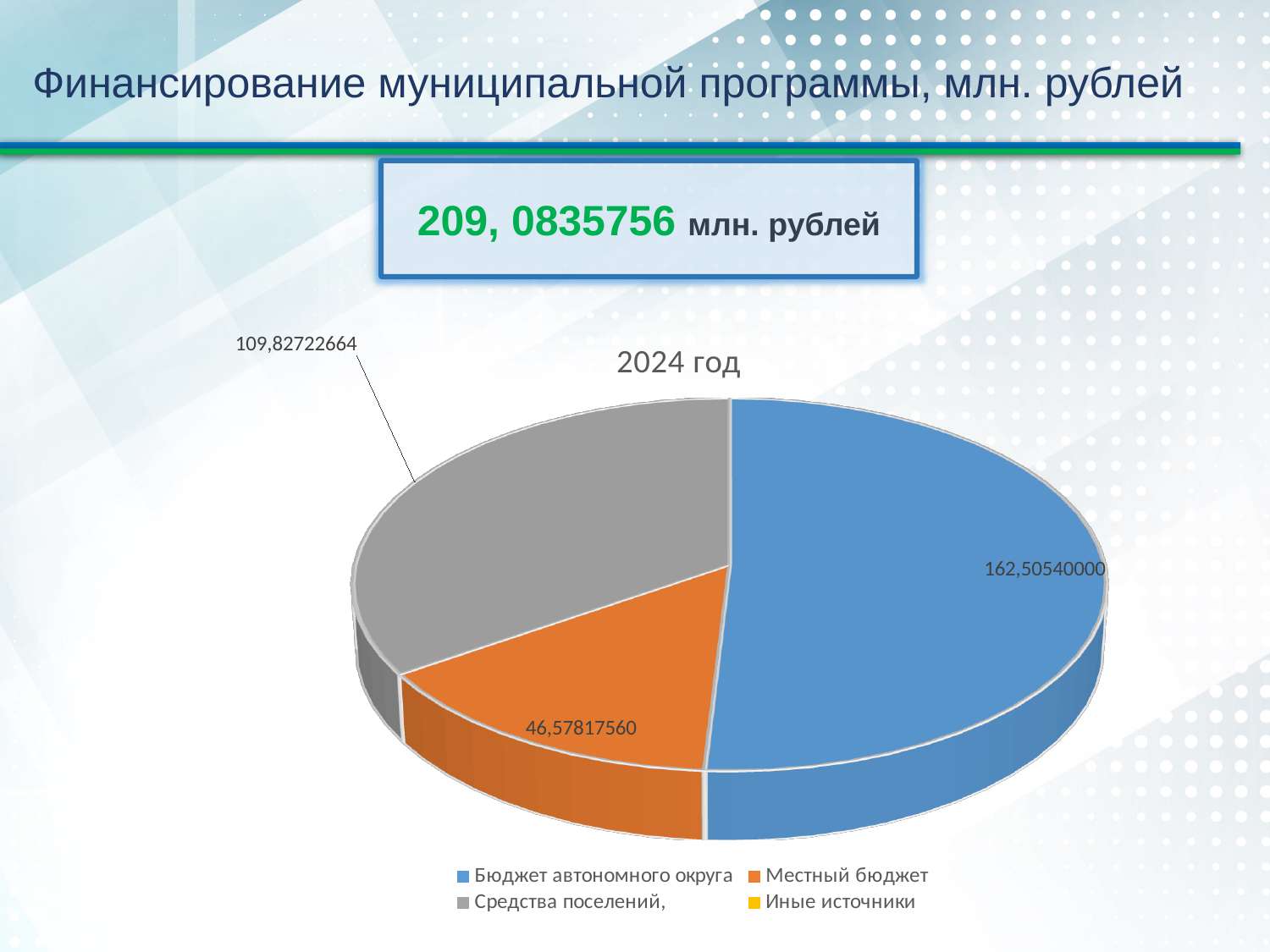

Финансирование муниципальной программы, млн. рублей

209, 0835756 млн. рублей

[unsupported chart]